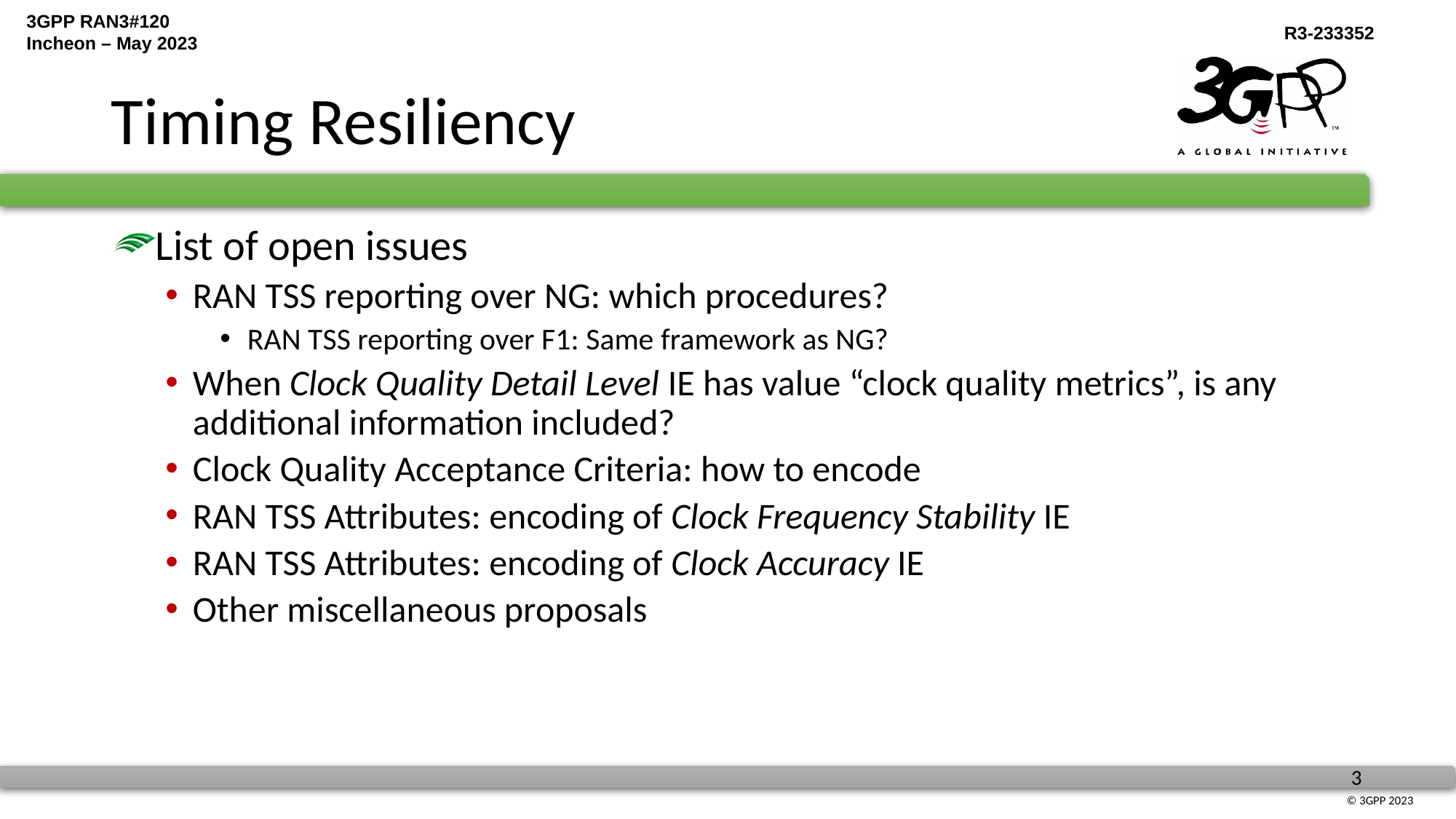

# Timing Resiliency
List of open issues
RAN TSS reporting over NG: which procedures?
RAN TSS reporting over F1: Same framework as NG?
When Clock Quality Detail Level IE has value “clock quality metrics”, is any additional information included?
Clock Quality Acceptance Criteria: how to encode
RAN TSS Attributes: encoding of Clock Frequency Stability IE
RAN TSS Attributes: encoding of Clock Accuracy IE
Other miscellaneous proposals